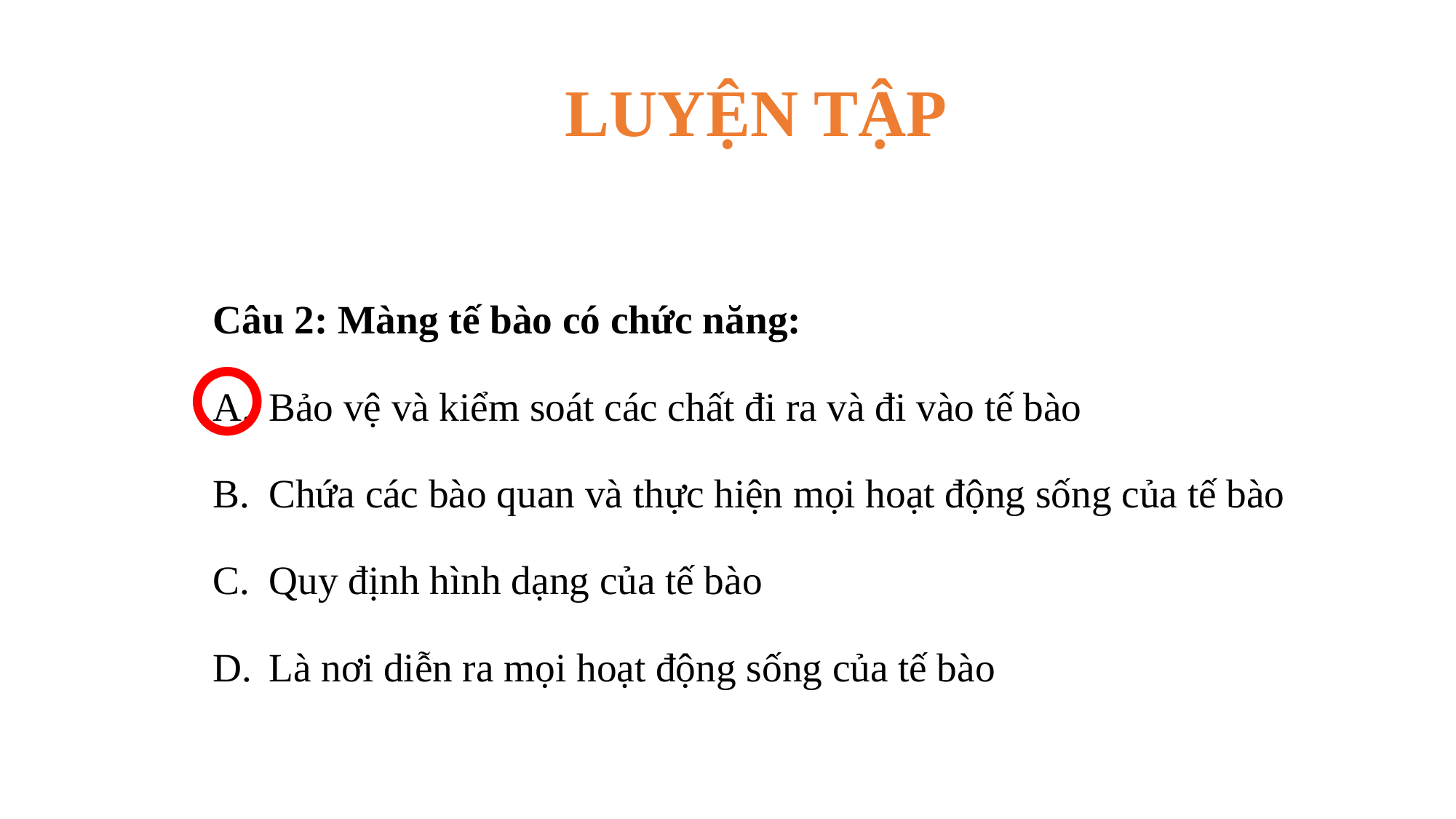

# LUYỆN TẬP
Câu 2: Màng tế bào có chức năng:
Bảo vệ và kiểm soát các chất đi ra và đi vào tế bào
Chứa các bào quan và thực hiện mọi hoạt động sống của tế bào
Quy định hình dạng của tế bào
Là nơi diễn ra mọi hoạt động sống của tế bào